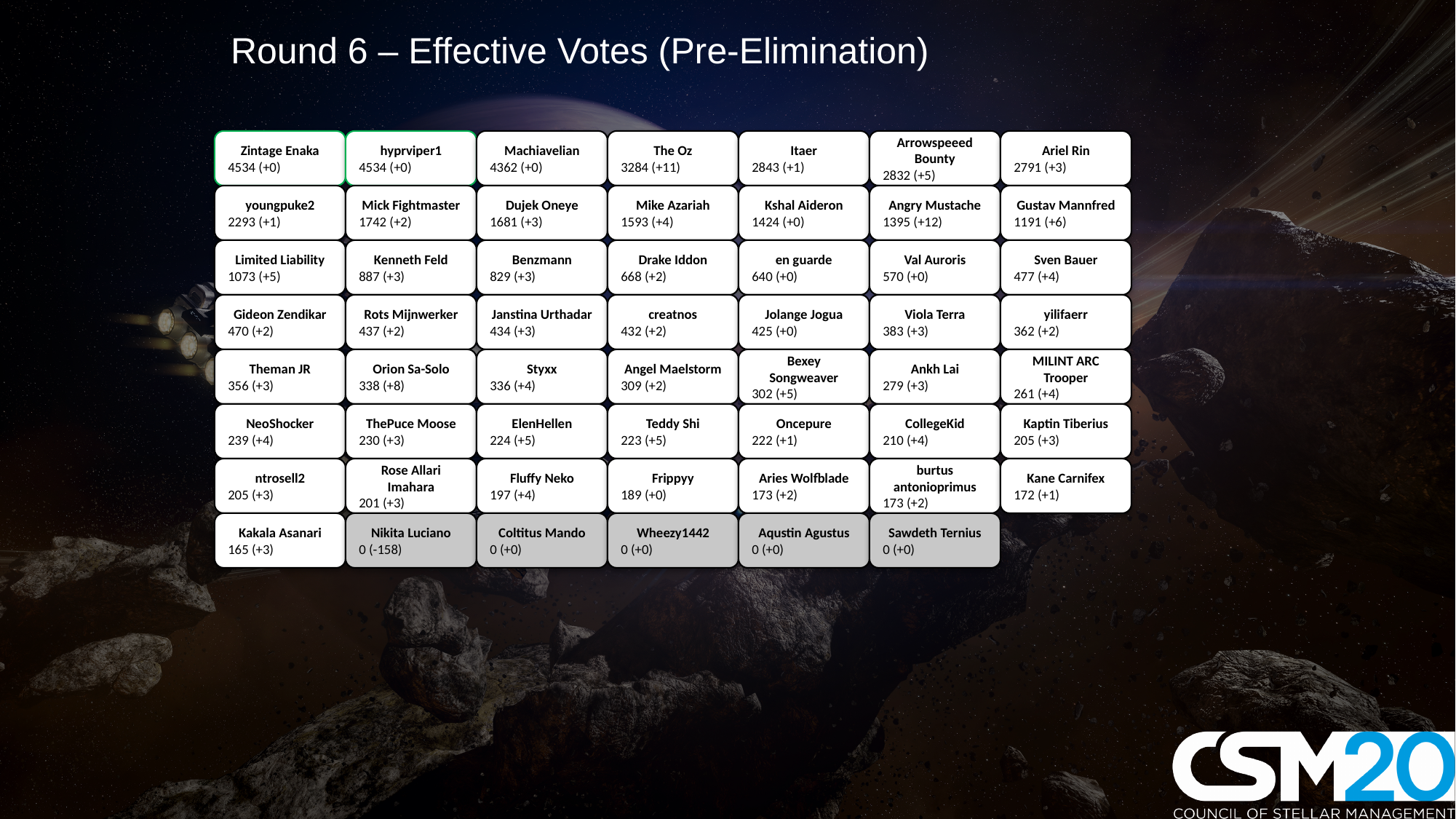

Round 6 – Effective Votes (Pre-Elimination)
Zintage Enaka
4534 (+0)
hyprviper1
4534 (+0)
Machiavelian
4362 (+0)
The Oz
3284 (+11)
Itaer
2843 (+1)
Arrowspeeed Bounty
2832 (+5)
Ariel Rin
2791 (+3)
youngpuke2
2293 (+1)
Mick Fightmaster
1742 (+2)
Dujek Oneye
1681 (+3)
Mike Azariah
1593 (+4)
Kshal Aideron
1424 (+0)
Angry Mustache
1395 (+12)
Gustav Mannfred
1191 (+6)
Limited Liability
1073 (+5)
Kenneth Feld
887 (+3)
Benzmann
829 (+3)
Drake Iddon
668 (+2)
en guarde
640 (+0)
Val Auroris
570 (+0)
Sven Bauer
477 (+4)
Gideon Zendikar
470 (+2)
Rots Mijnwerker
437 (+2)
Janstina Urthadar
434 (+3)
creatnos
432 (+2)
Jolange Jogua
425 (+0)
Viola Terra
383 (+3)
yilifaerr
362 (+2)

Theman JR
356 (+3)
Orion Sa-Solo
338 (+8)
Styxx
336 (+4)
Angel Maelstorm
309 (+2)
Bexey Songweaver
302 (+5)
Ankh Lai
279 (+3)
MILINT ARC Trooper
261 (+4)
NeoShocker
239 (+4)
ThePuce Moose
230 (+3)
ElenHellen
224 (+5)
Teddy Shi
223 (+5)
Oncepure
222 (+1)
CollegeKid
210 (+4)
Kaptin Tiberius
205 (+3)
ntrosell2
205 (+3)
Rose Allari Imahara
201 (+3)
Fluffy Neko
197 (+4)
Frippyy
189 (+0)
Aries Wolfblade
173 (+2)
burtus antonioprimus
173 (+2)
Kane Carnifex
172 (+1)
Kakala Asanari
165 (+3)
Nikita Luciano
0 (-158)
Coltitus Mando
0 (+0)
Wheezy1442
0 (+0)
Aqustin Agustus
0 (+0)
Sawdeth Ternius
0 (+0)
#